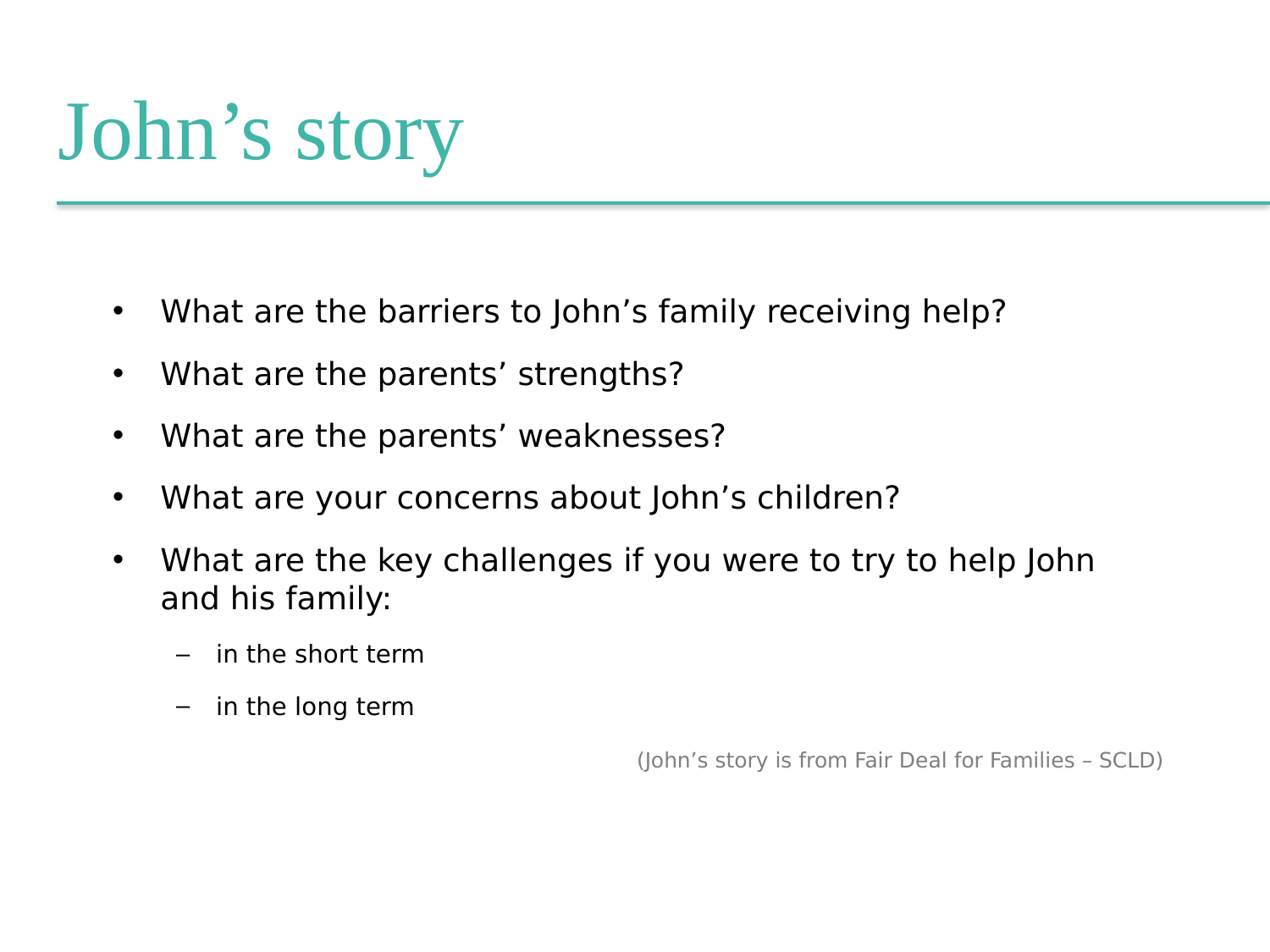

John’s story
What are the barriers to John’s family receiving help?
What are the parents’ strengths?
What are the parents’ weaknesses?
What are your concerns about John’s children?
What are the key challenges if you were to try to help John and his family:
in the short term
in the long term
(John’s story is from Fair Deal for Families – SCLD)